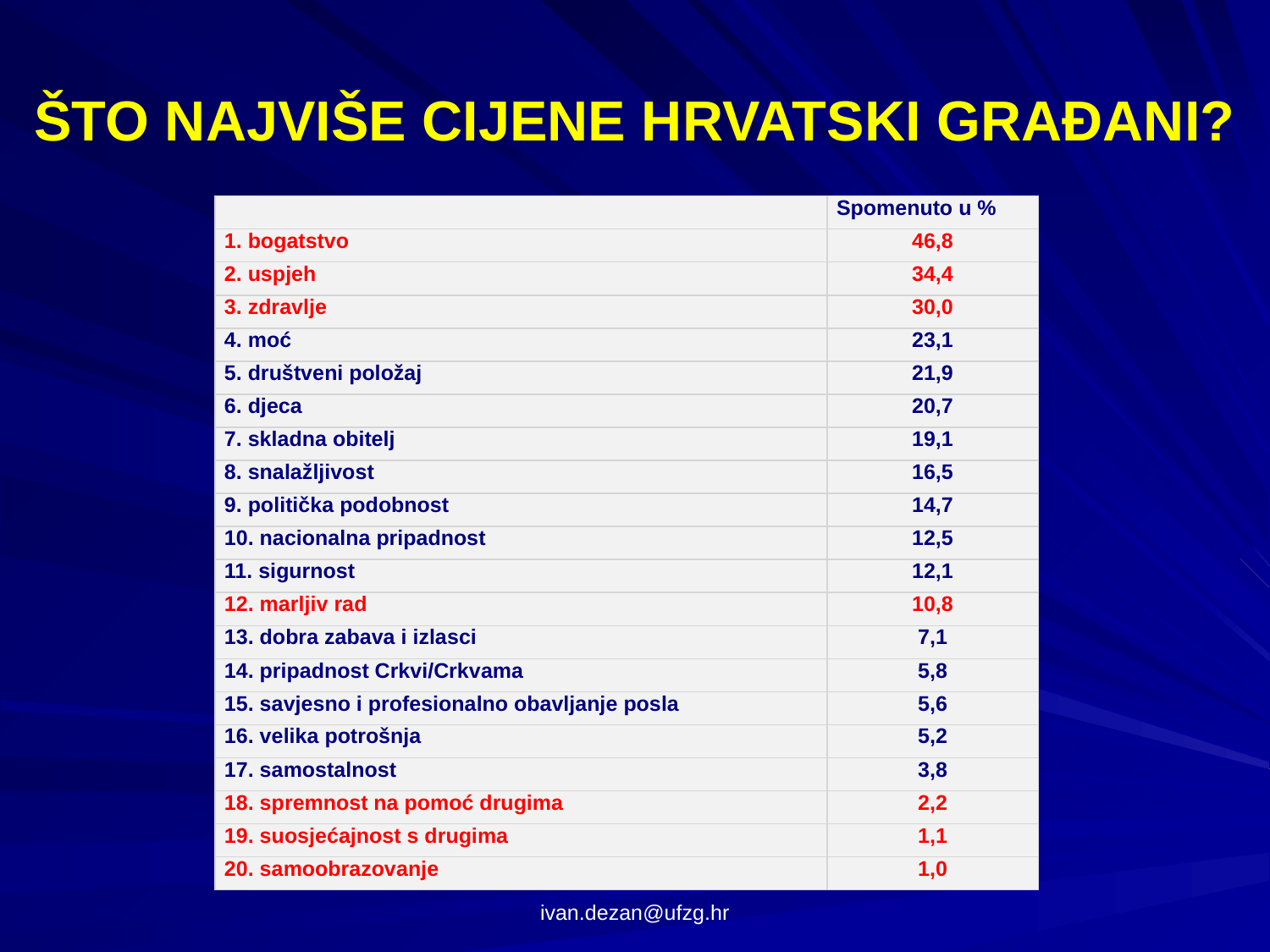

# ŠTO NAJVIŠE CIJENE HRVATSKI GRAĐANI?
|  | Spomenuto u % |
| --- | --- |
| 1. bogatstvo | 46,8 |
| 2. uspjeh | 34,4 |
| 3. zdravlje | 30,0 |
| 4. moć | 23,1 |
| 5. društveni položaj | 21,9 |
| 6. djeca | 20,7 |
| 7. skladna obitelj | 19,1 |
| 8. snalažljivost | 16,5 |
| 9. politička podobnost | 14,7 |
| 10. nacionalna pripadnost | 12,5 |
| 11. sigurnost | 12,1 |
| 12. marljiv rad | 10,8 |
| 13. dobra zabava i izlasci | 7,1 |
| 14. pripadnost Crkvi/Crkvama | 5,8 |
| 15. savjesno i profesionalno obavljanje posla | 5,6 |
| 16. velika potrošnja | 5,2 |
| 17. samostalnost | 3,8 |
| 18. spremnost na pomoć drugima | 2,2 |
| 19. suosjećajnost s drugima | 1,1 |
| 20. samoobrazovanje | 1,0 |
ivan.dezan@ufzg.hr